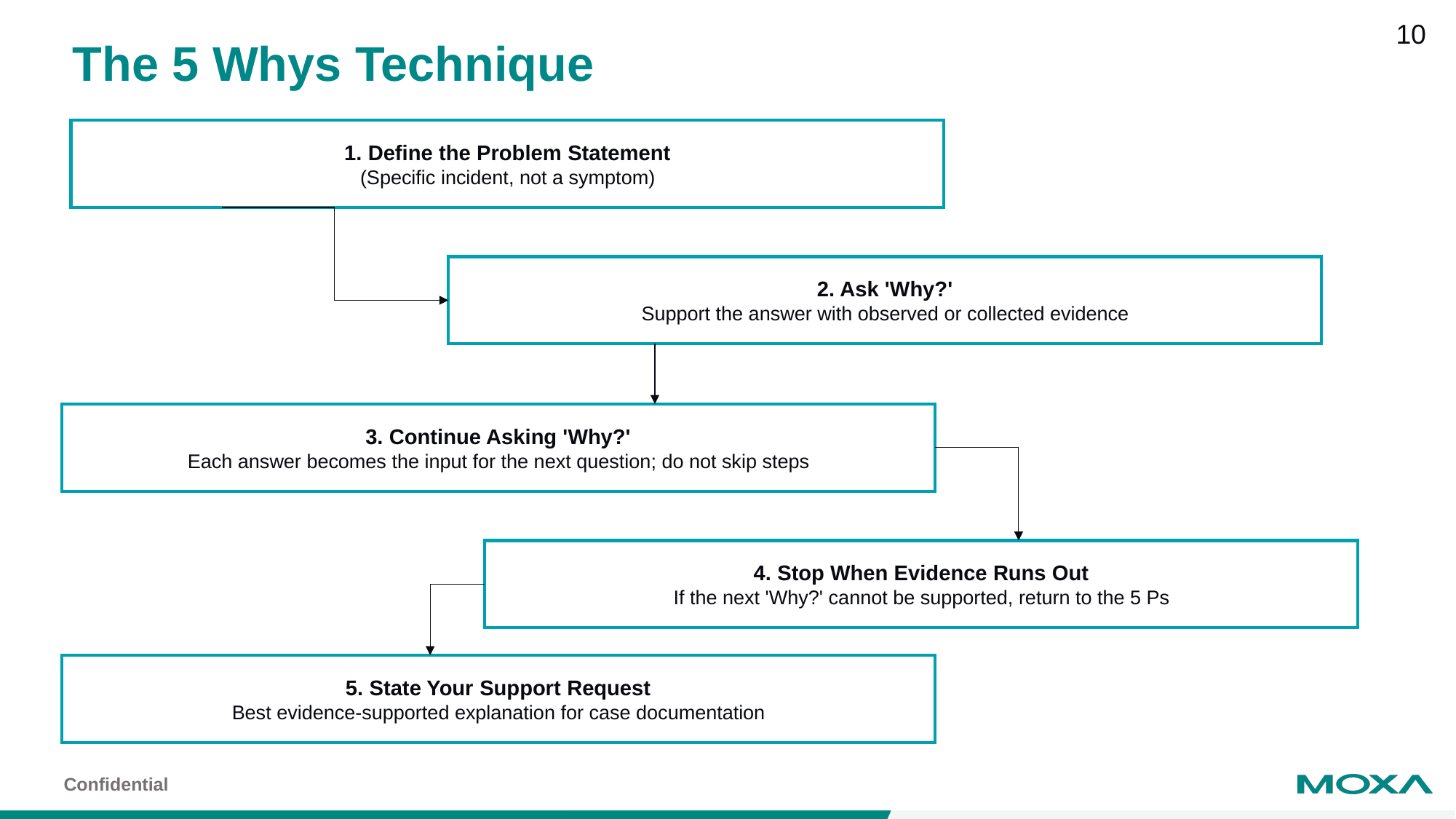

# The 5 Whys Technique
1. Define the Problem Statement
(Specific incident, not a symptom)
2. Ask 'Why?'
Support the answer with observed or collected evidence
3. Continue Asking 'Why?'
Each answer becomes the input for the next question; do not skip steps
4. Stop When Evidence Runs Out
If the next 'Why?' cannot be supported, return to the 5 Ps
5. State Your Support Request
Best evidence-supported explanation for case documentation